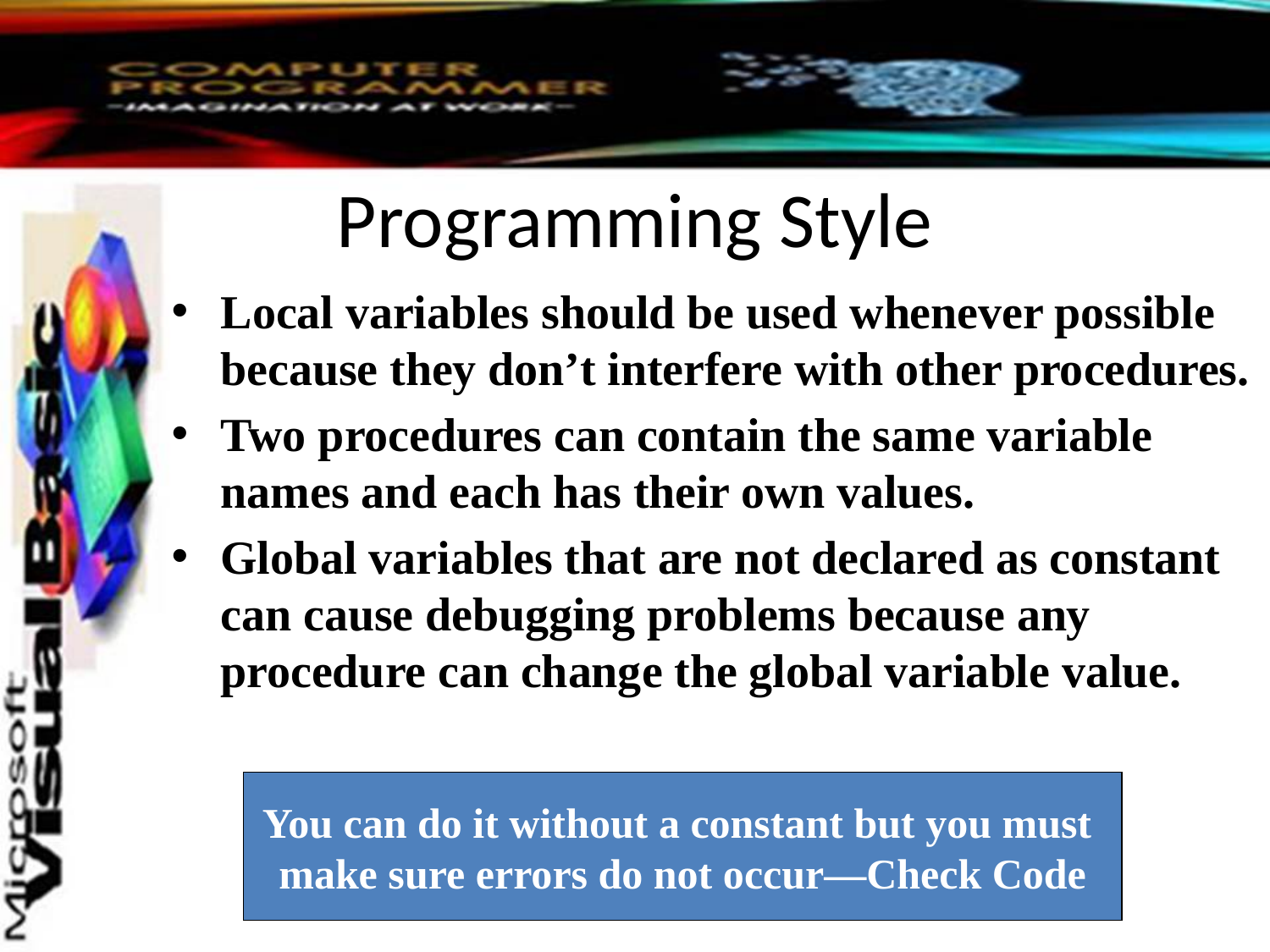

# Programming Style
Local variables should be used whenever possible because they don’t interfere with other procedures.
Two procedures can contain the same variable names and each has their own values.
Global variables that are not declared as constant can cause debugging problems because any procedure can change the global variable value.
You can do it without a constant but you must
make sure errors do not occur—Check Code